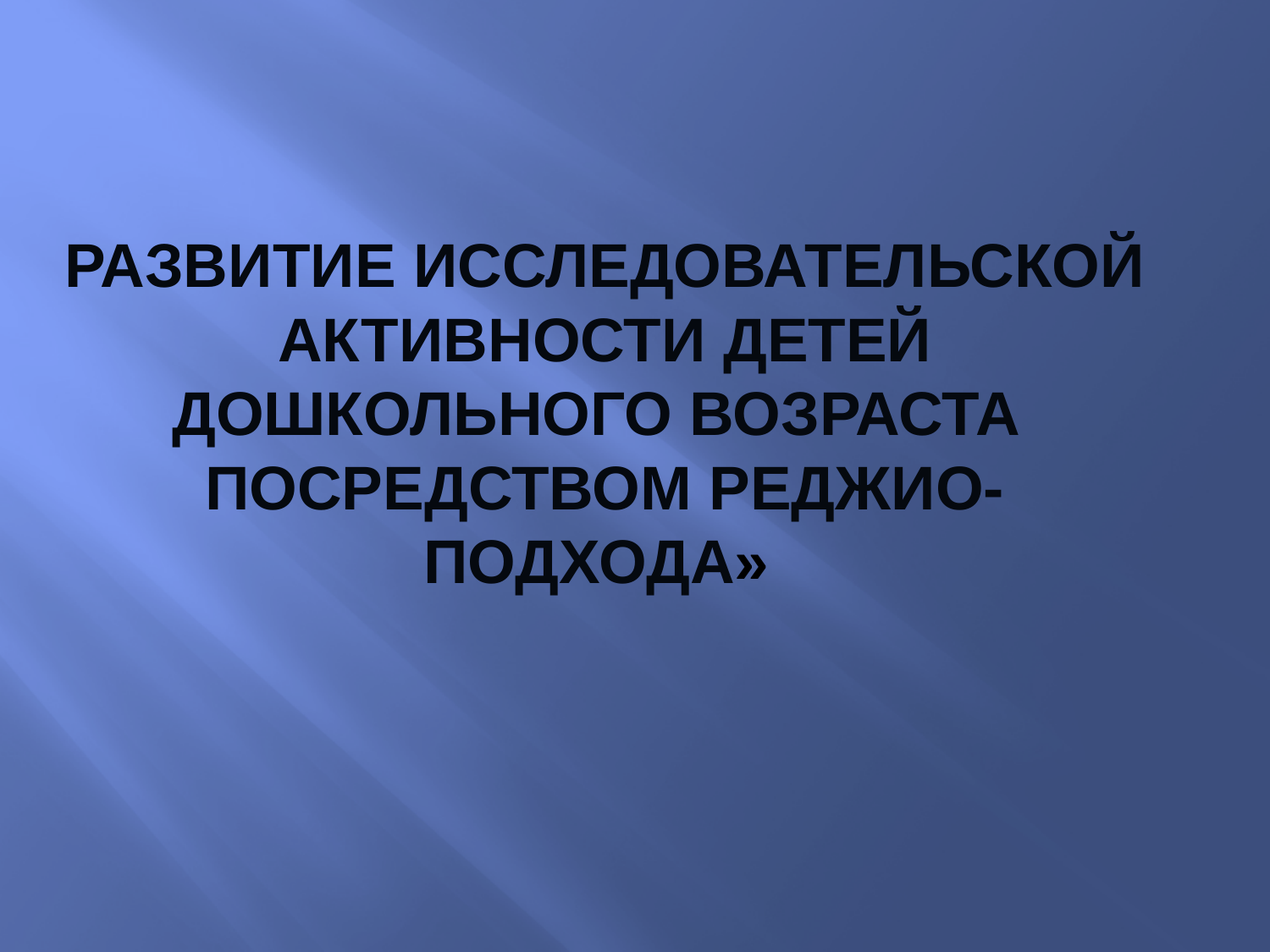

# Развитие исследовательской активности детей дошкольного возраста посредством реджио-подхода»